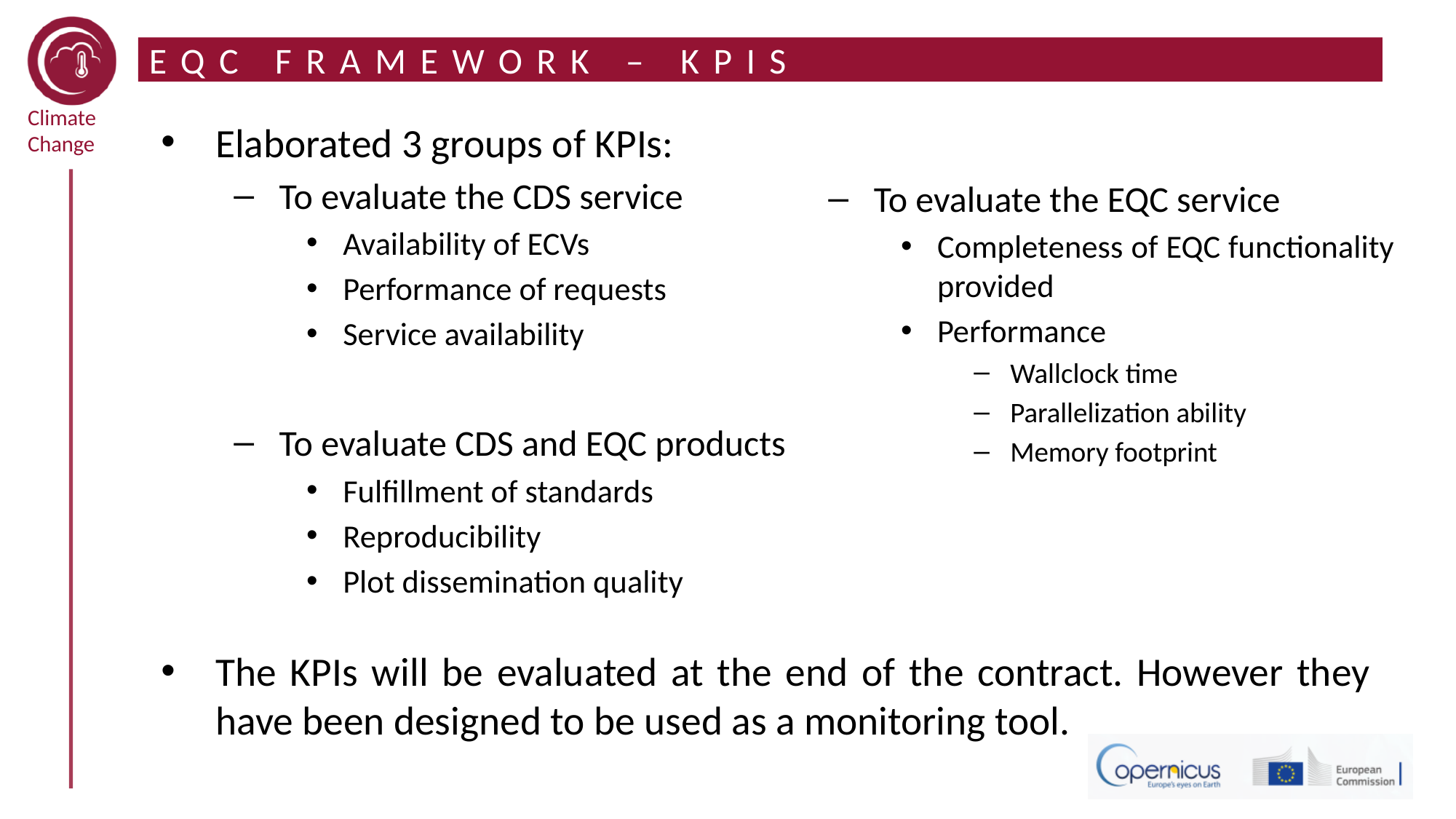

# EQC FRAMEWORK – KPIS
Elaborated 3 groups of KPIs:
To evaluate the CDS service
Availability of ECVs
Performance of requests
Service availability

To evaluate CDS and EQC products
Fulfillment of standards
Reproducibility
Plot dissemination quality
To evaluate the EQC service
Completeness of EQC functionality provided
Performance
Wallclock time
Parallelization ability
Memory footprint
The KPIs will be evaluated at the end of the contract. However they have been designed to be used as a monitoring tool.